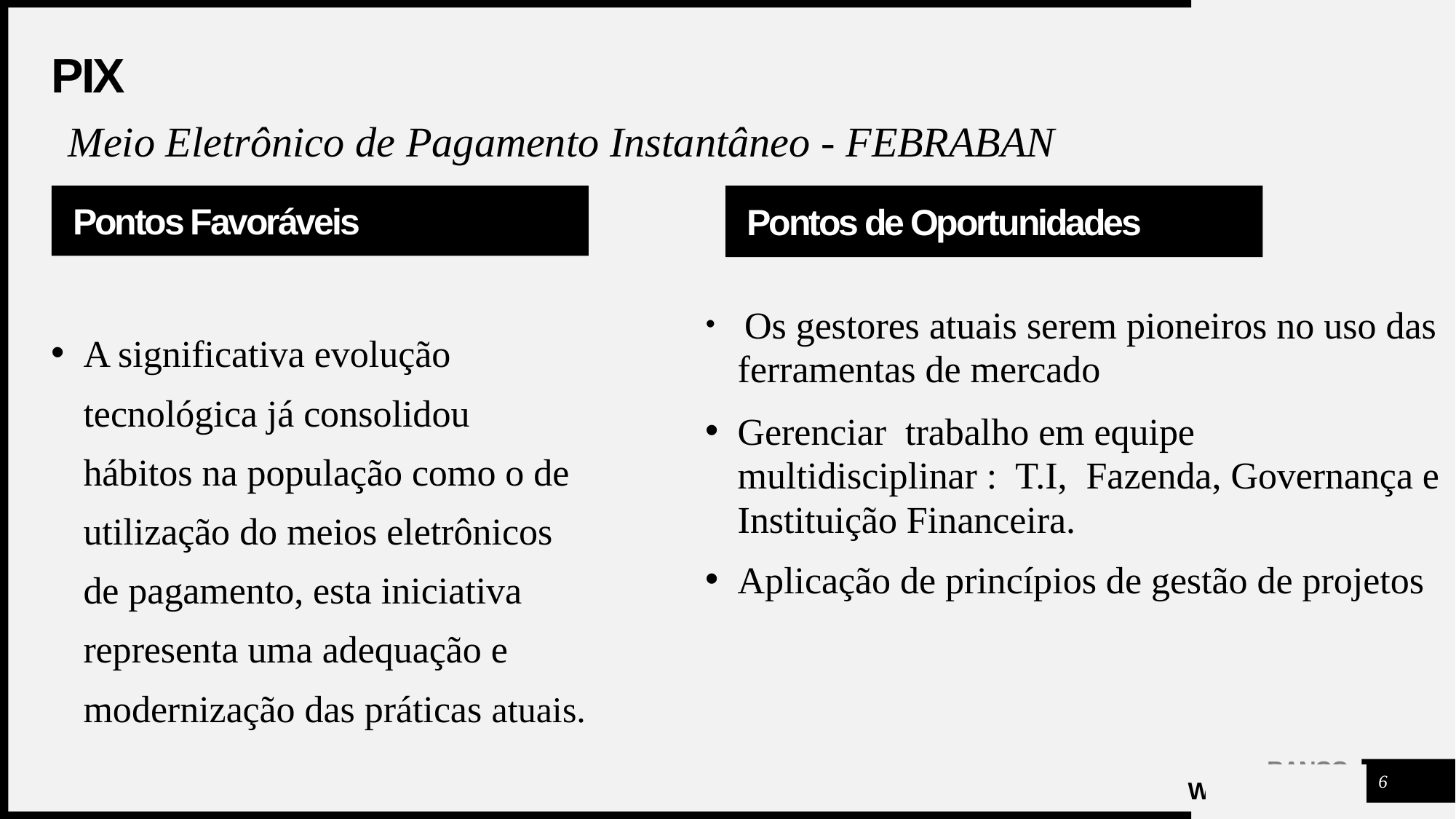

# PIX
Meio Eletrônico de Pagamento Instantâneo - FEBRABAN
Pontos Favoráveis
Pontos de Oportunidades
 Os gestores atuais serem pioneiros no uso das ferramentas de mercado
Gerenciar  trabalho em equipe multidisciplinar :  T.I,  Fazenda, Governança e Instituição Financeira.
Aplicação de princípios de gestão de projetos
A significativa evolução tecnológica já consolidou hábitos na população como o de utilização do meios eletrônicos de pagamento, esta iniciativa representa uma adequação e modernização das práticas atuais.

6